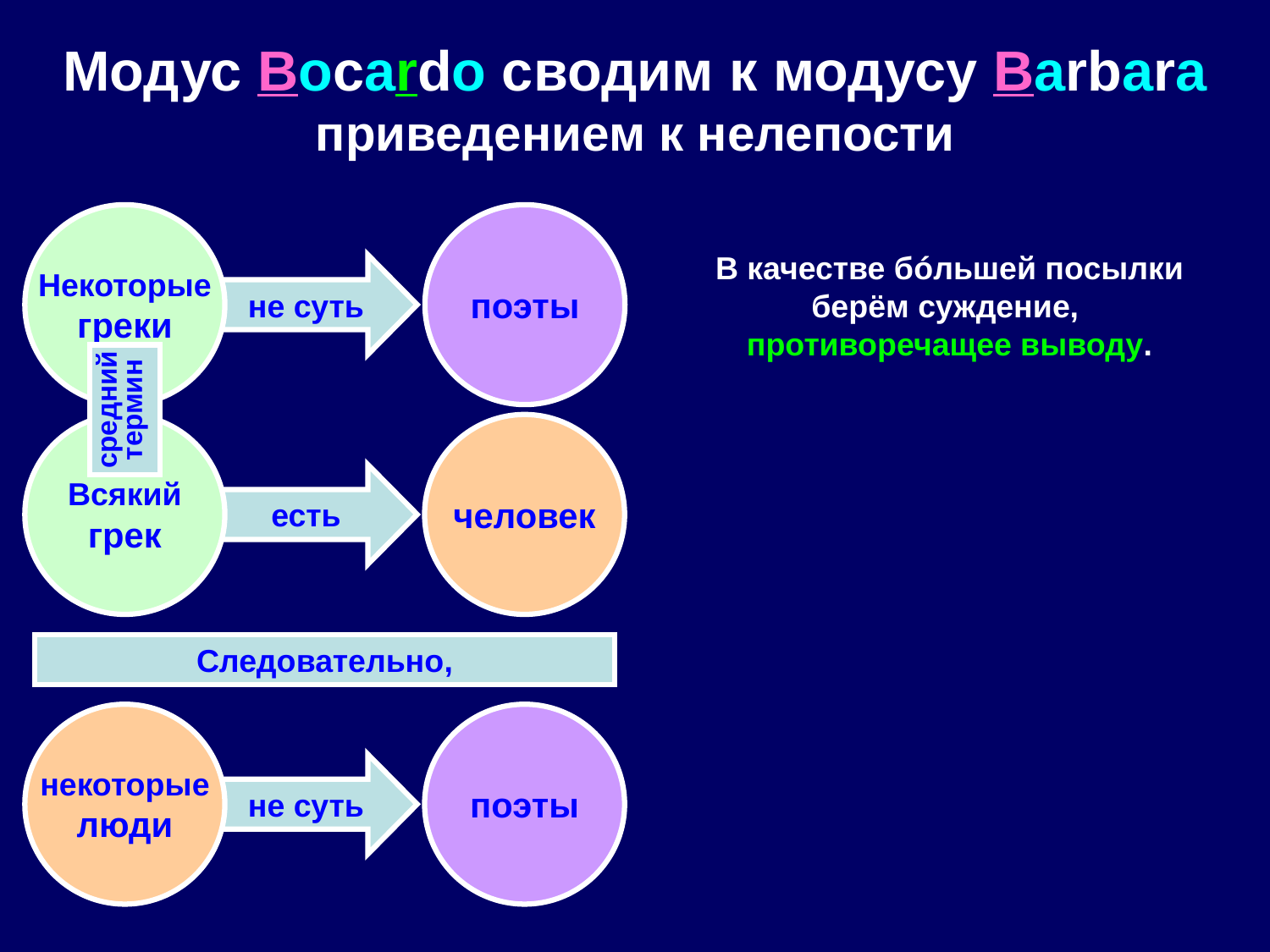

# Модус Bocardo сводим к модусу Barbara приведением к нелепости
Некоторые
греки
поэты
В качестве бóльшей посылки берём суждение,
противоречащее выводу.
не суть
средний
термин
Всякий
грек
человек
есть
Следовательно,
некоторые
люди
поэты
не суть